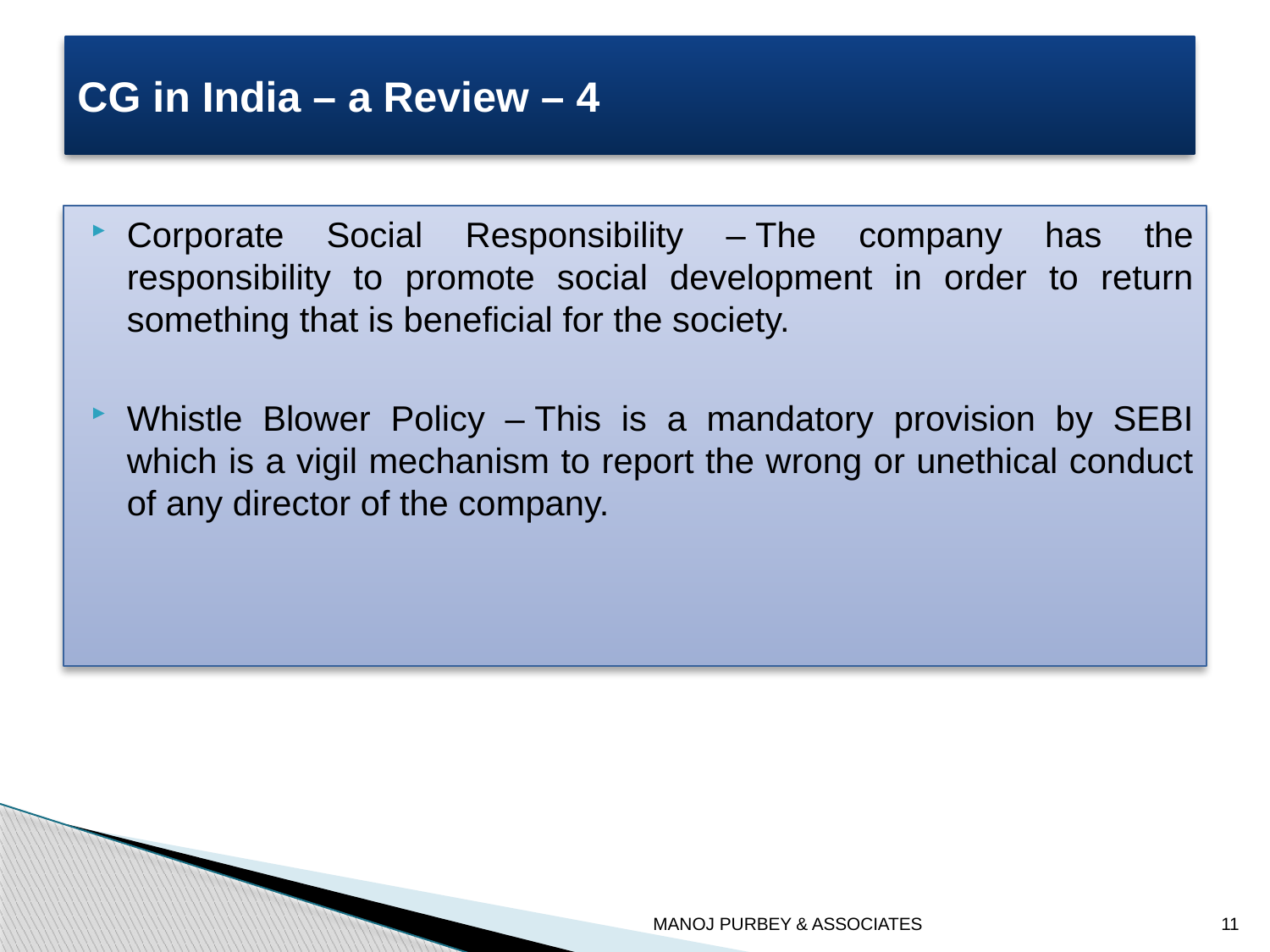

# CG in India – a Review – 4
Corporate Social Responsibility – The company has the responsibility to promote social development in order to return something that is beneficial for the society.

Whistle Blower Policy – This is a mandatory provision by SEBI which is a vigil mechanism to report the wrong or unethical conduct of any director of the company.

MANOJ PURBEY & ASSOCIATES
11